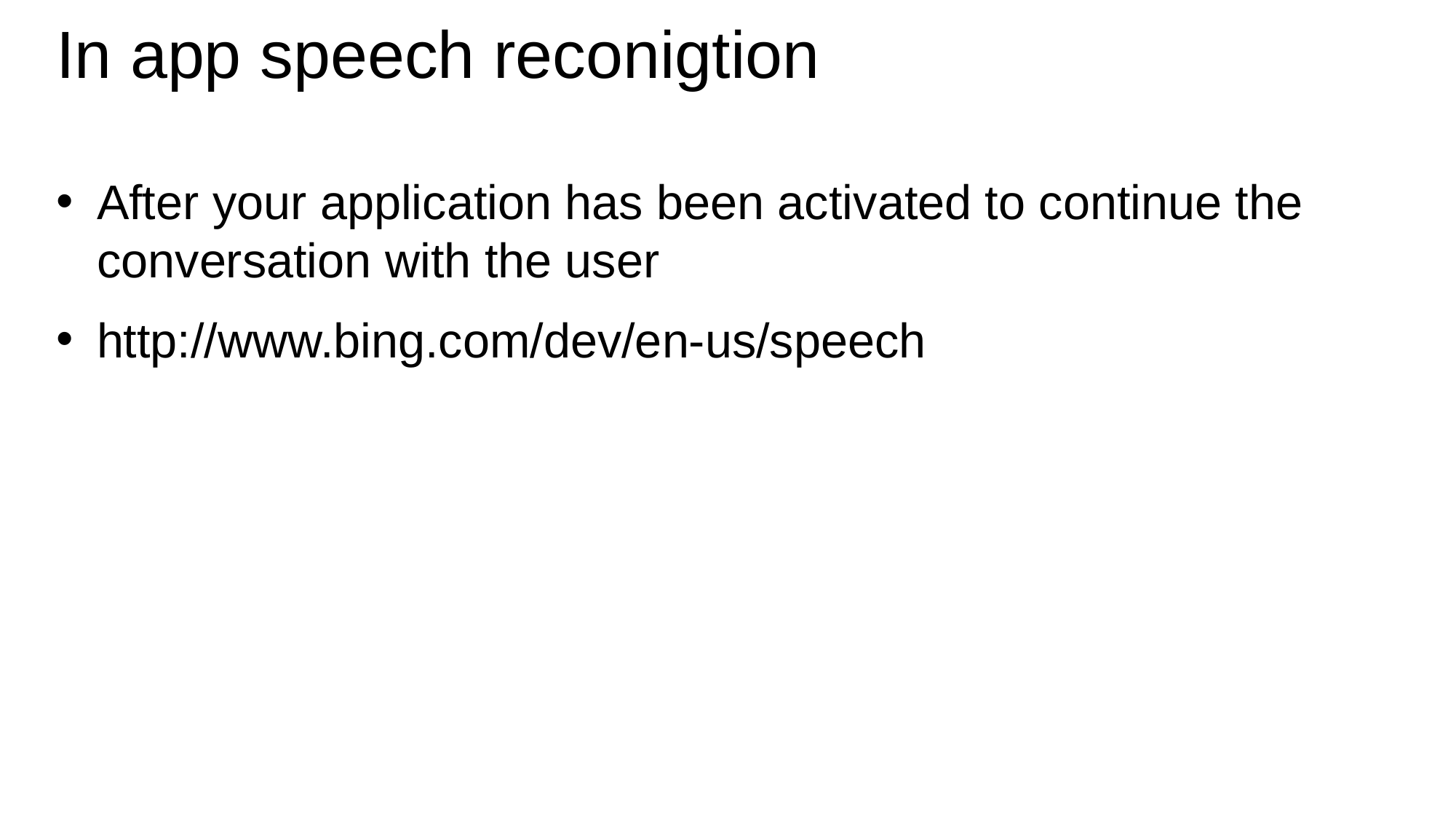

# In app speech reconigtion
After your application has been activated to continue the conversation with the user
http://www.bing.com/dev/en-us/speech